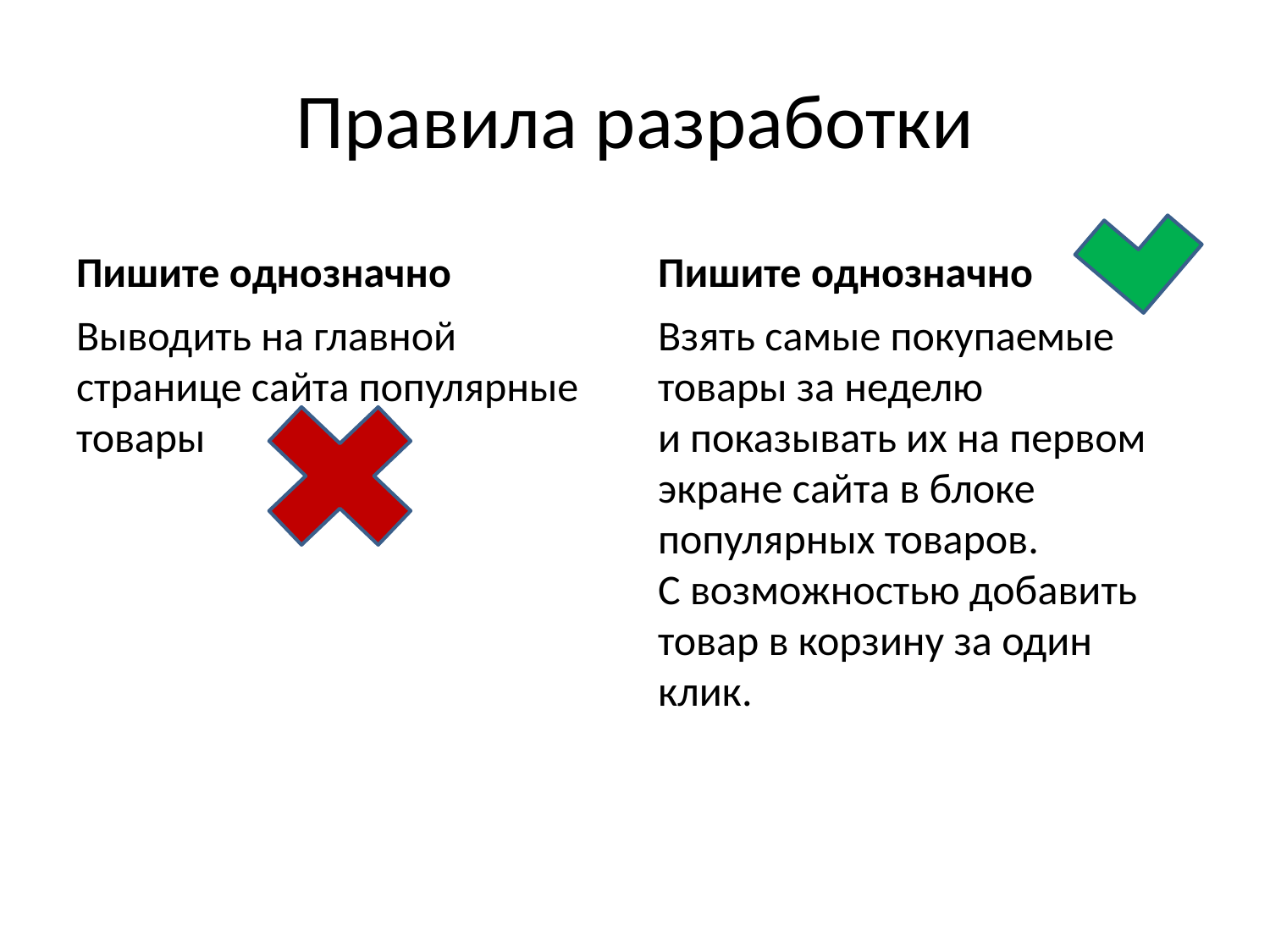

# Правила разработки

Пишите однозначно
Пишите однозначно
Выводить на главной странице сайта популярные товары

Взять самые покупаемые товары за неделю и показывать их на первом экране сайта в блоке популярных товаров. С возможностью добавить товар в корзину за один клик.